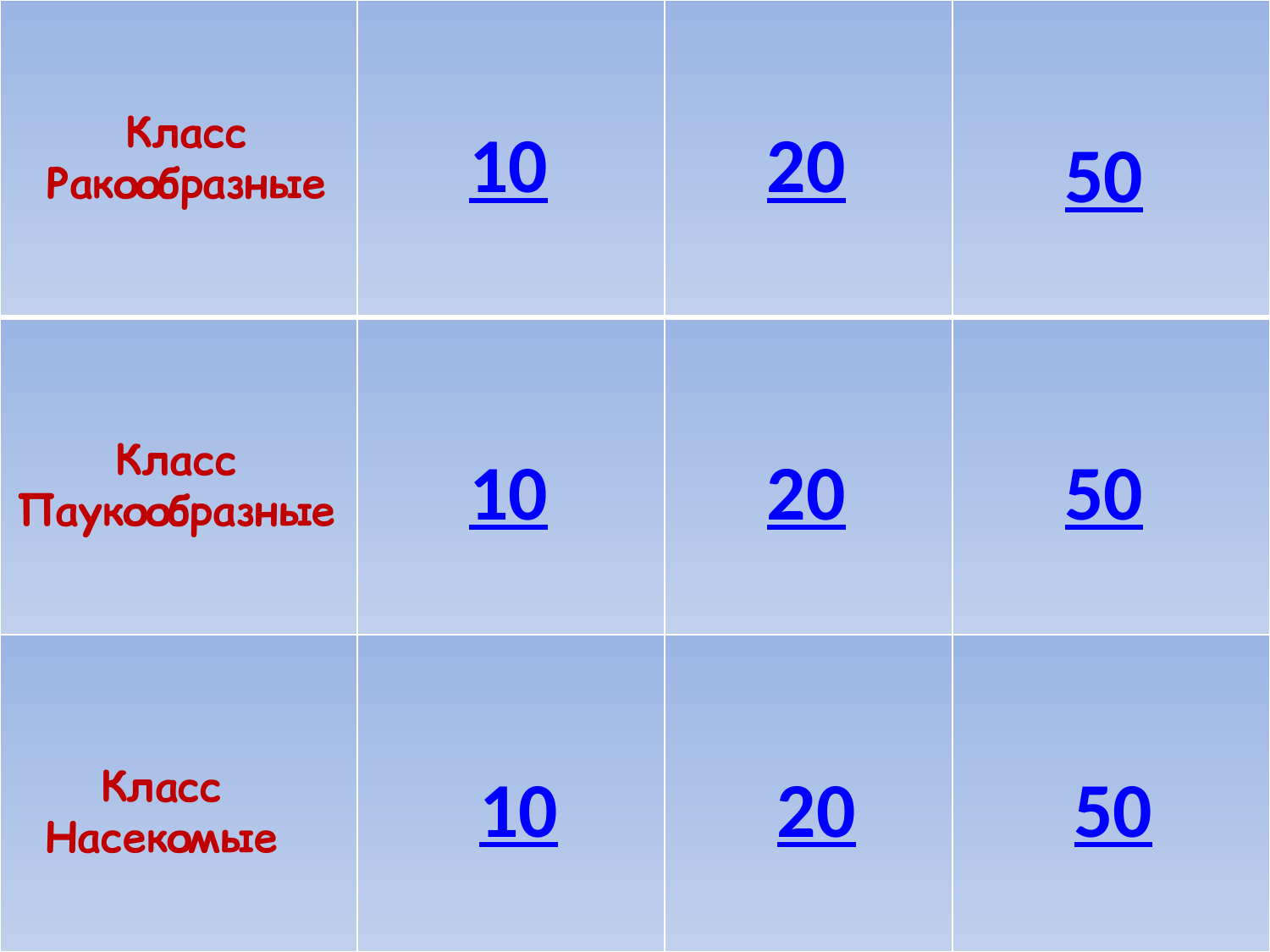

|  |  |  |
| --- | --- | --- |
|  |  |  |
|  |  |  |
|  |  |  |  |
| --- | --- | --- | --- |
|  |  |  |  |
|  |  |  |  |
|  |
| --- |
Класс
Ракообразные
10
20
50
Класс
Паукообразные
10
20
50
Класс
Насекомые
10
20
50